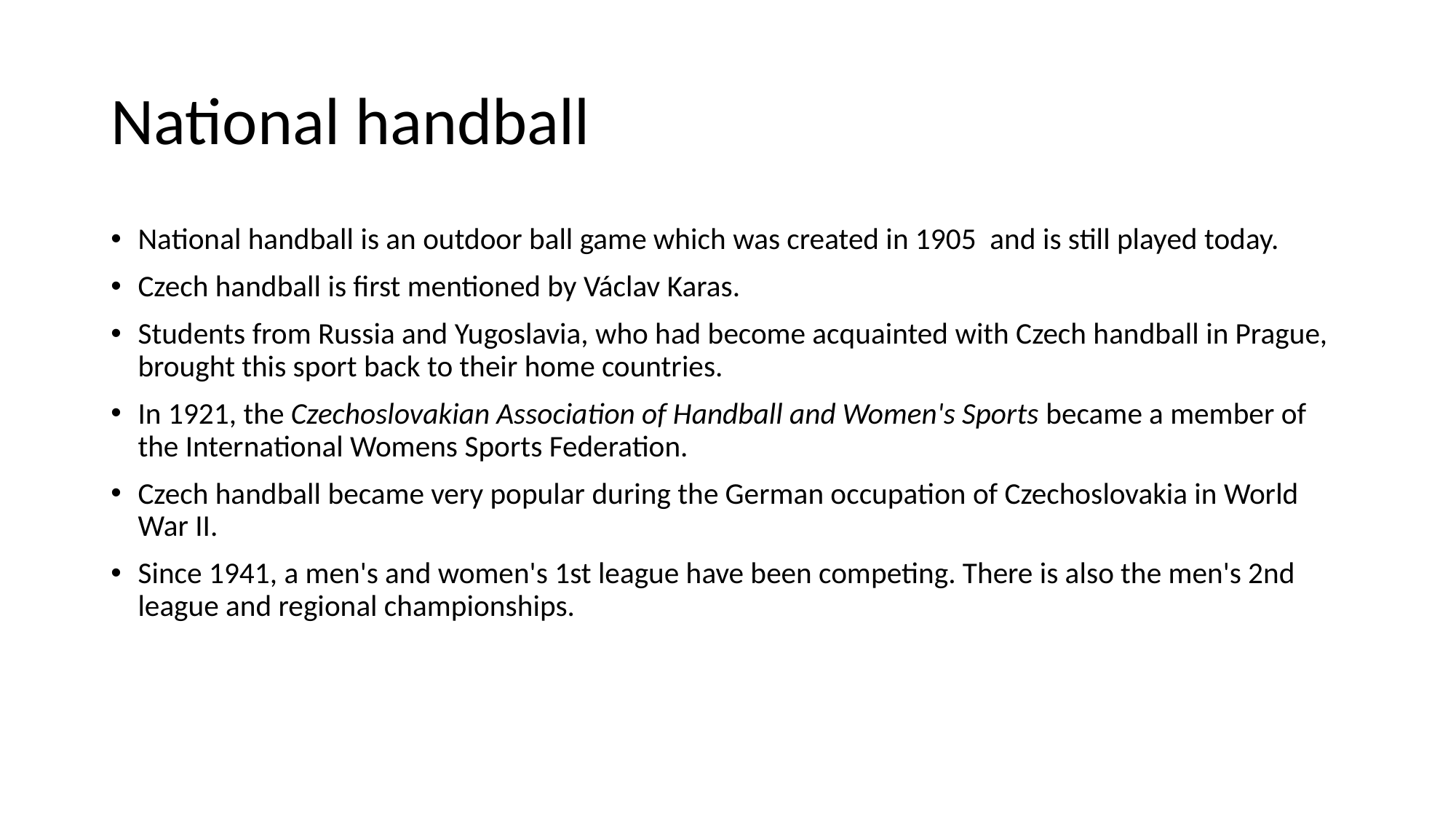

# National handball
National handball is an outdoor ball game which was created in 1905  and is still played today.
Czech handball is first mentioned by Václav Karas.
Students from Russia and Yugoslavia, who had become acquainted with Czech handball in Prague, brought this sport back to their home countries.
In 1921, the Czechoslovakian Association of Handball and Women's Sports became a member of the International Womens Sports Federation.
Czech handball became very popular during the German occupation of Czechoslovakia in World War II.
Since 1941, a men's and women's 1st league have been competing. There is also the men's 2nd league and regional championships.